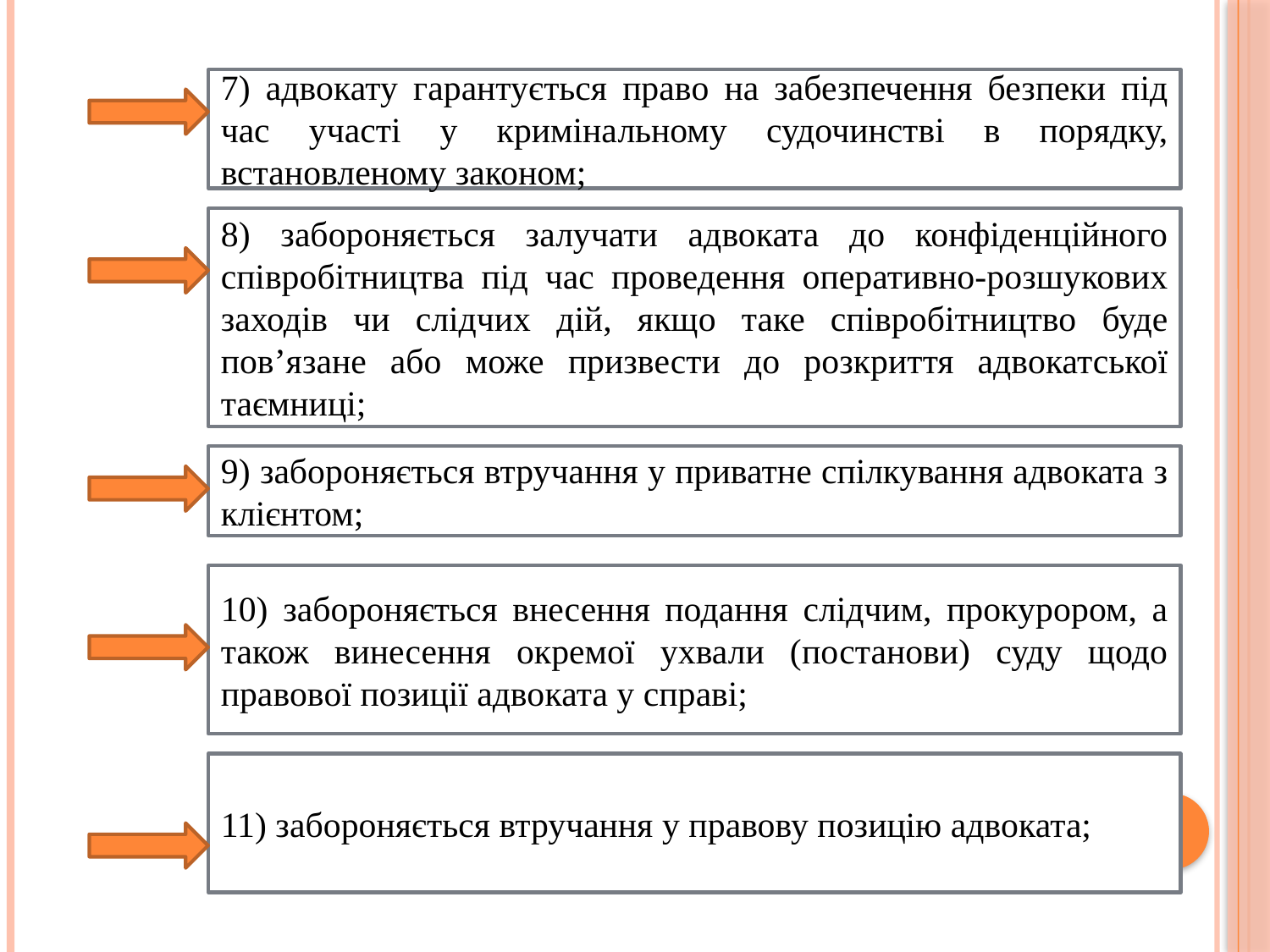

7) адвокату гарантується право на забезпечення безпеки під час участі у кримінальному судочинстві в порядку, встановленому законом;

8) забороняється залучати адвоката до конфіденційного співробітництва під час проведення оперативно-розшукових заходів чи слідчих дій, якщо таке співробітництво буде пов’язане або може призвести до розкриття адвокатської таємниці;

9) забороняється втручання у приватне спілкування адвоката з клієнтом;

10) забороняється внесення подання слідчим, прокурором, а також винесення окремої ухвали (постанови) суду щодо правової позиції адвоката у справі;

11) забороняється втручання у правову позицію адвоката;